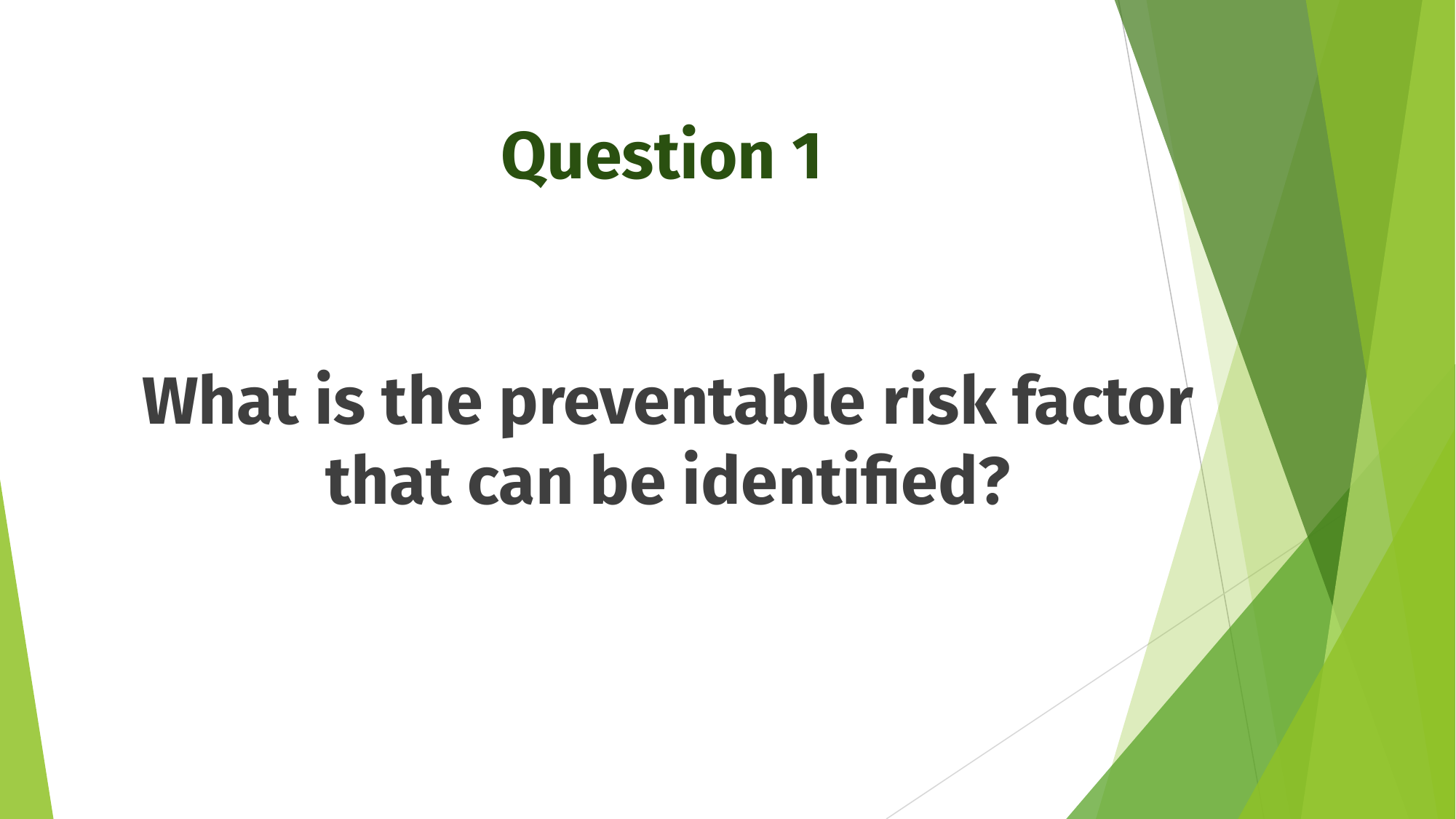

# Question 1

What is the preventable risk factor that can be identified?